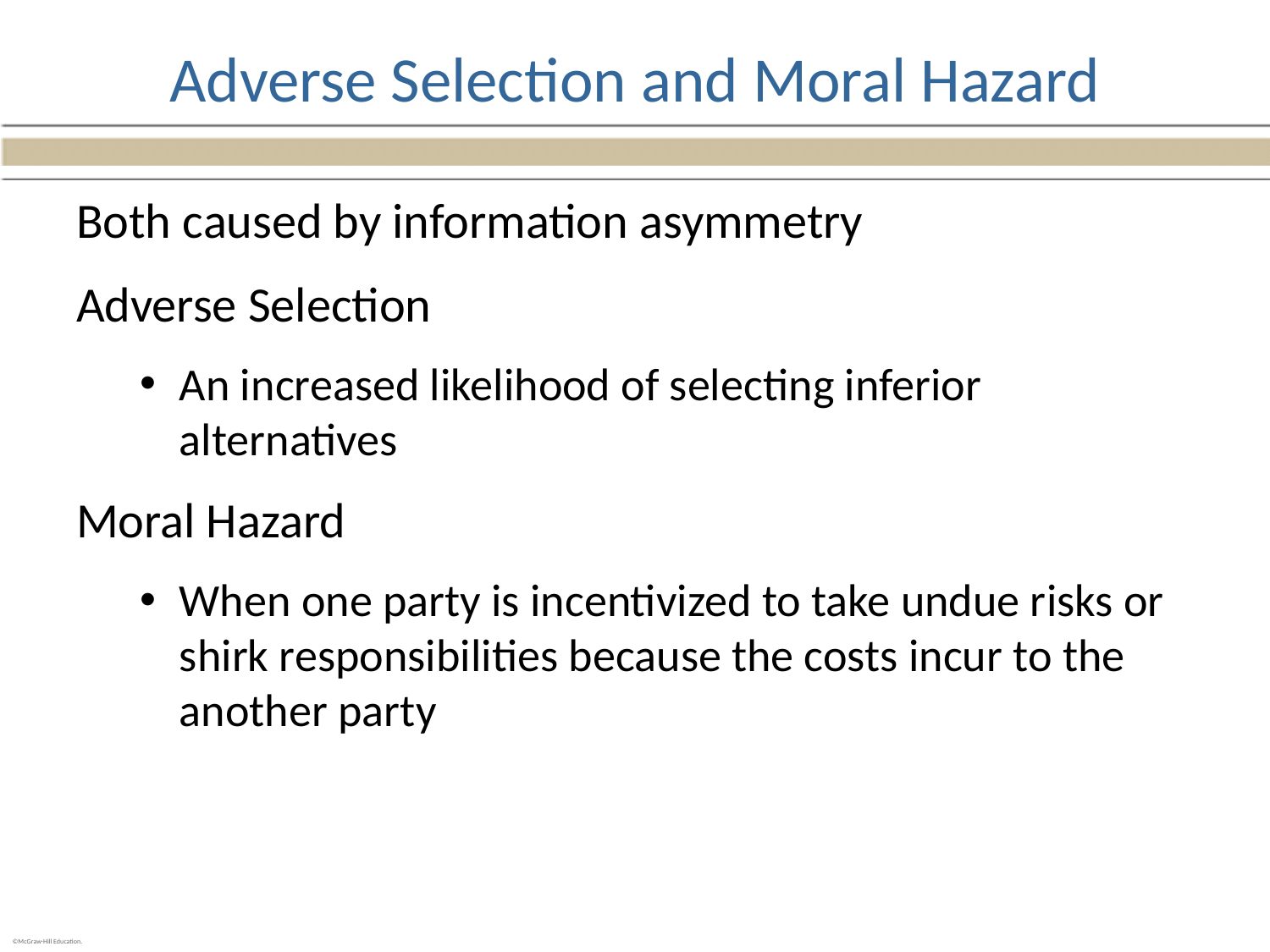

# Adverse Selection and Moral Hazard
Both caused by information asymmetry
Adverse Selection
An increased likelihood of selecting inferior alternatives
Moral Hazard
When one party is incentivized to take undue risks or shirk responsibilities because the costs incur to the another party